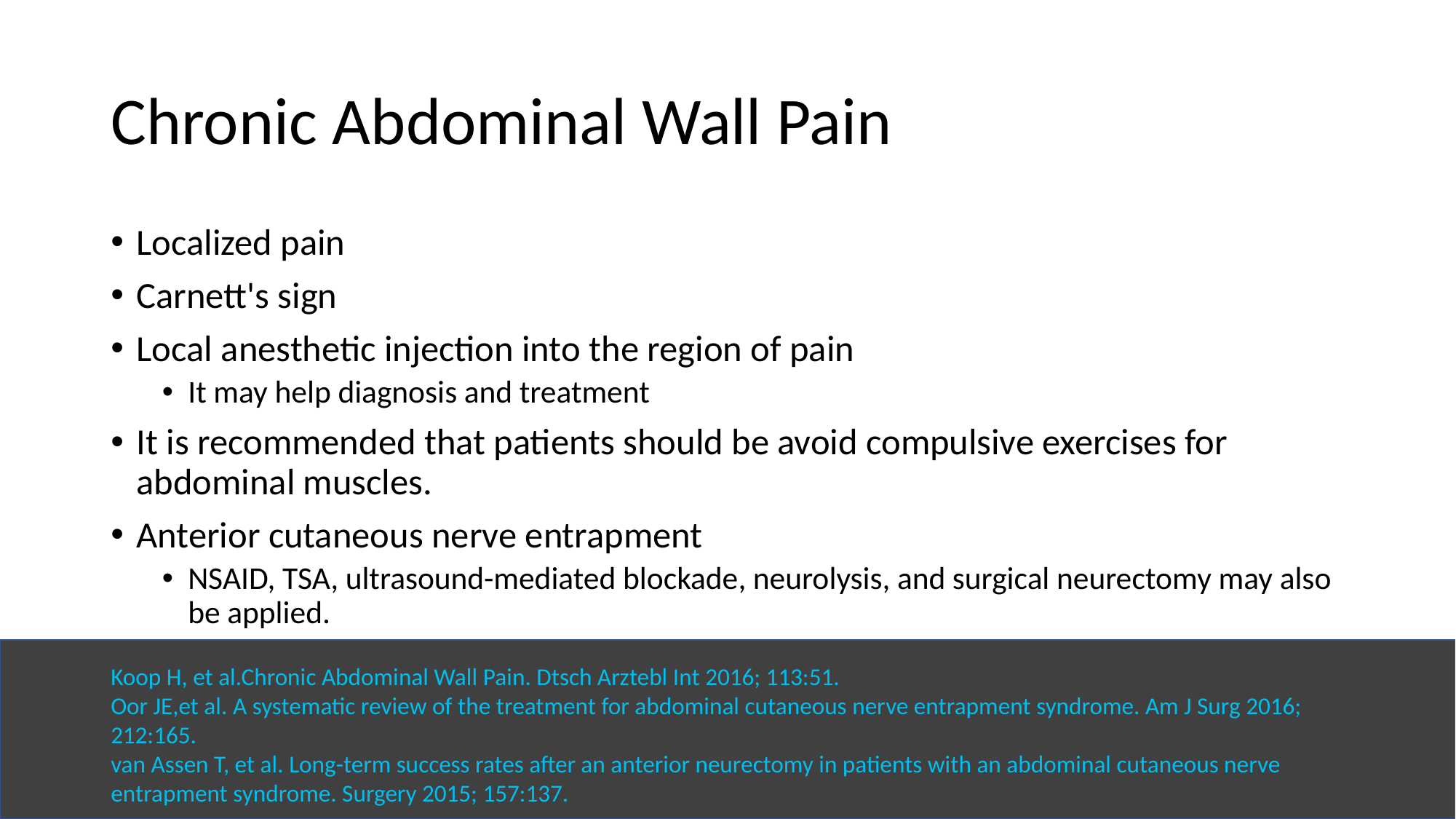

# Chronic Abdominal Wall Pain
Localized pain
Carnett's sign
Local anesthetic injection into the region of pain
It may help diagnosis and treatment
It is recommended that patients should be avoid compulsive exercises for abdominal muscles.
Anterior cutaneous nerve entrapment
NSAID, TSA, ultrasound-mediated blockade, neurolysis, and surgical neurectomy may also be applied.

Koop H, et al.Chronic Abdominal Wall Pain. Dtsch Arztebl Int 2016; 113:51.
Oor JE,et al. A systematic review of the treatment for abdominal cutaneous nerve entrapment syndrome. Am J Surg 2016; 212:165.
van Assen T, et al. Long-term success rates after an anterior neurectomy in patients with an abdominal cutaneous nerve entrapment syndrome. Surgery 2015; 157:137.